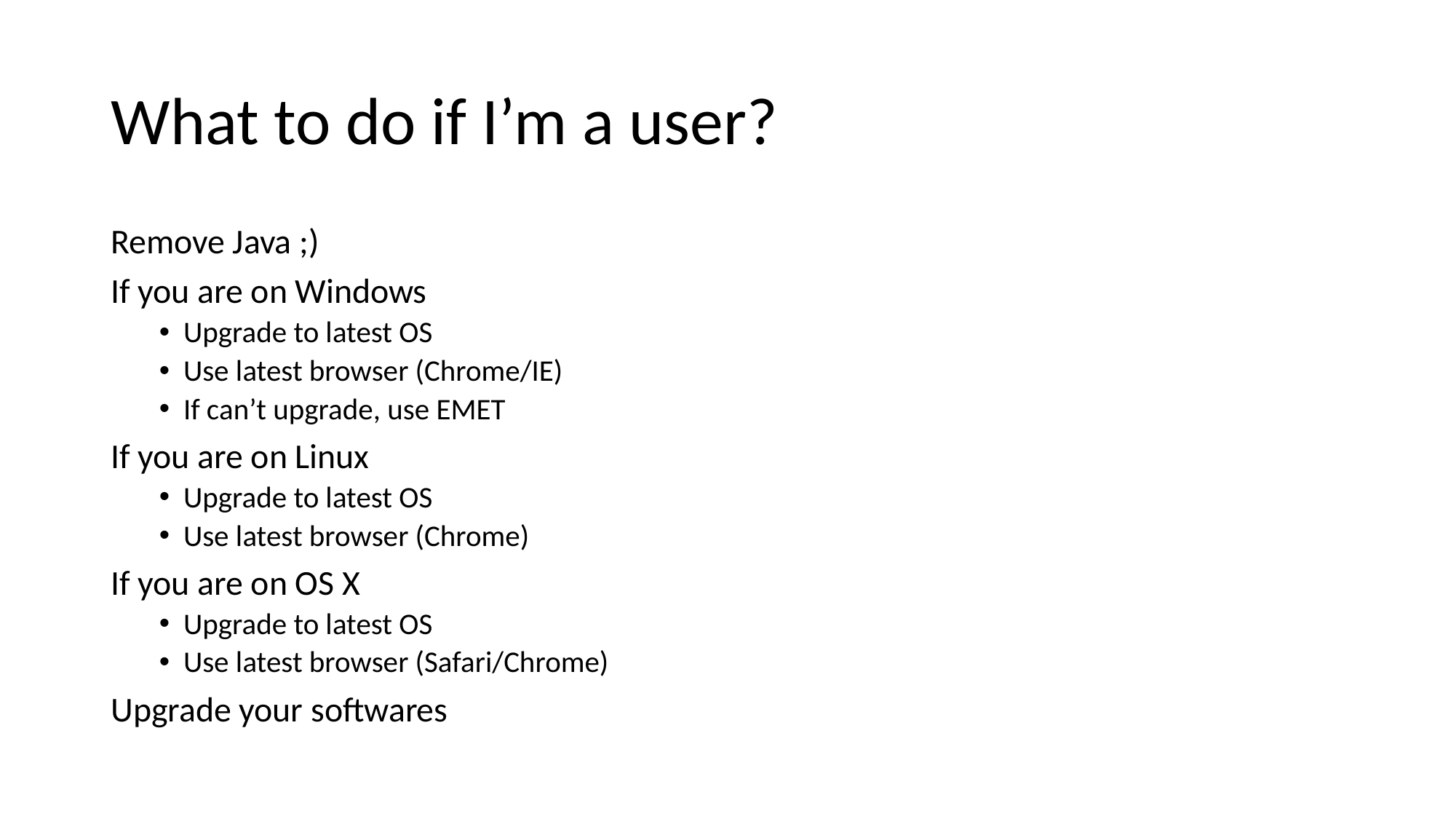

# What to do if I’m a user?
Remove Java ;)
If you are on Windows
Upgrade to latest OS
Use latest browser (Chrome/IE)
If can’t upgrade, use EMET
If you are on Linux
Upgrade to latest OS
Use latest browser (Chrome)
If you are on OS X
Upgrade to latest OS
Use latest browser (Safari/Chrome)
Upgrade your softwares